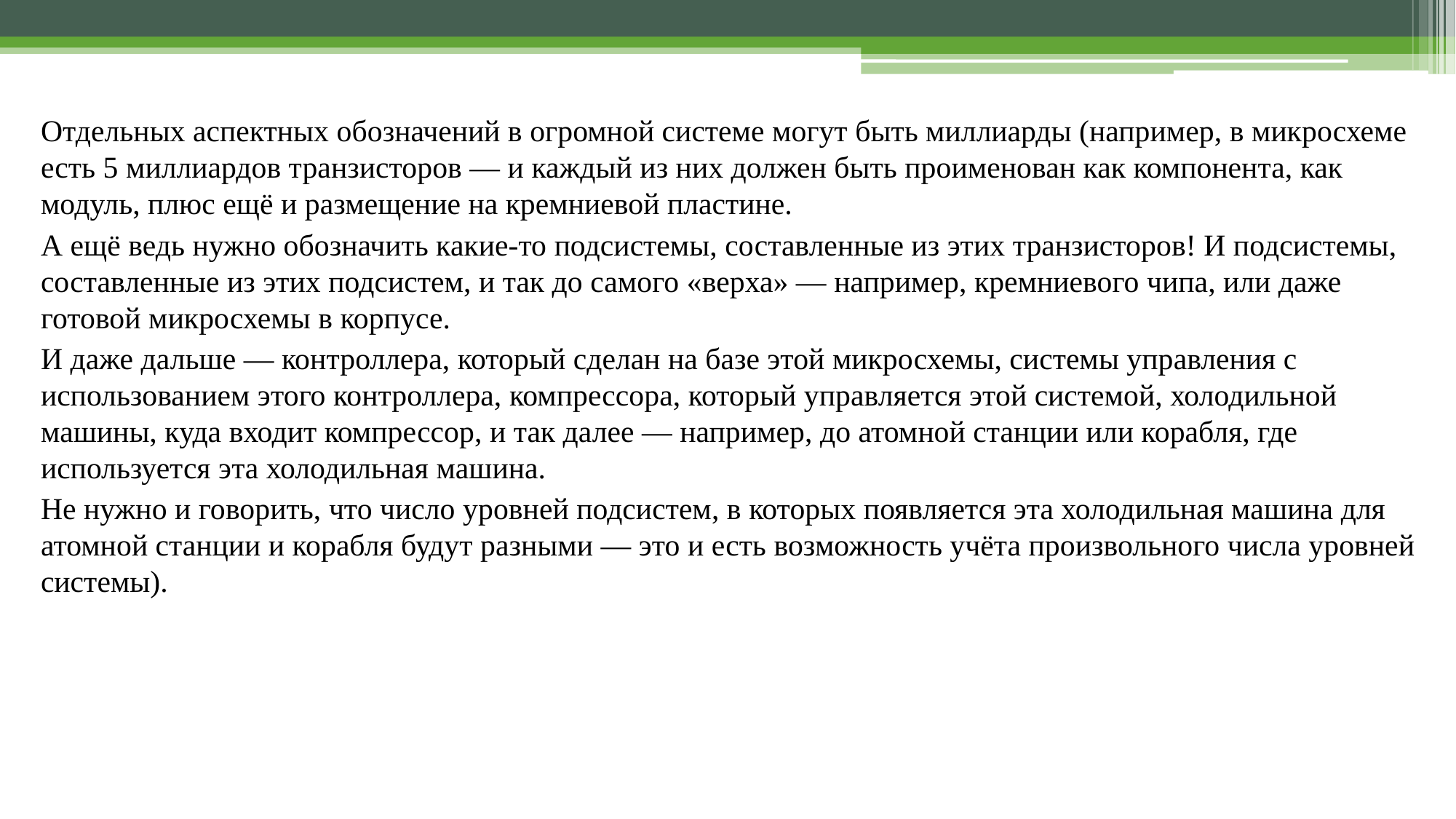

Отдельных аспектных обозначений в огромной системе могут быть миллиарды (например, в микросхеме есть 5 миллиардов транзисторов — и каждый из них должен быть проименован как компонента, как модуль, плюс ещё и размещение на кремниевой пластине.
А ещё ведь нужно обозначить какие-то подсистемы, составленные из этих транзисторов! И подсистемы, составленные из этих подсистем, и так до самого «верха» — например, кремниевого чипа, или даже готовой микросхемы в корпусе.
И даже дальше — контроллера, который сделан на базе этой микросхемы, системы управления с использованием этого контроллера, компрессора, который управляется этой системой, холодильной машины, куда входит компрессор, и так далее — например, до атомной станции или корабля, где используется эта холодильная машина.
Не нужно и говорить, что число уровней подсистем, в которых появляется эта холодильная машина для атомной станции и корабля будут разными — это и есть возможность учёта произвольного числа уровней системы).